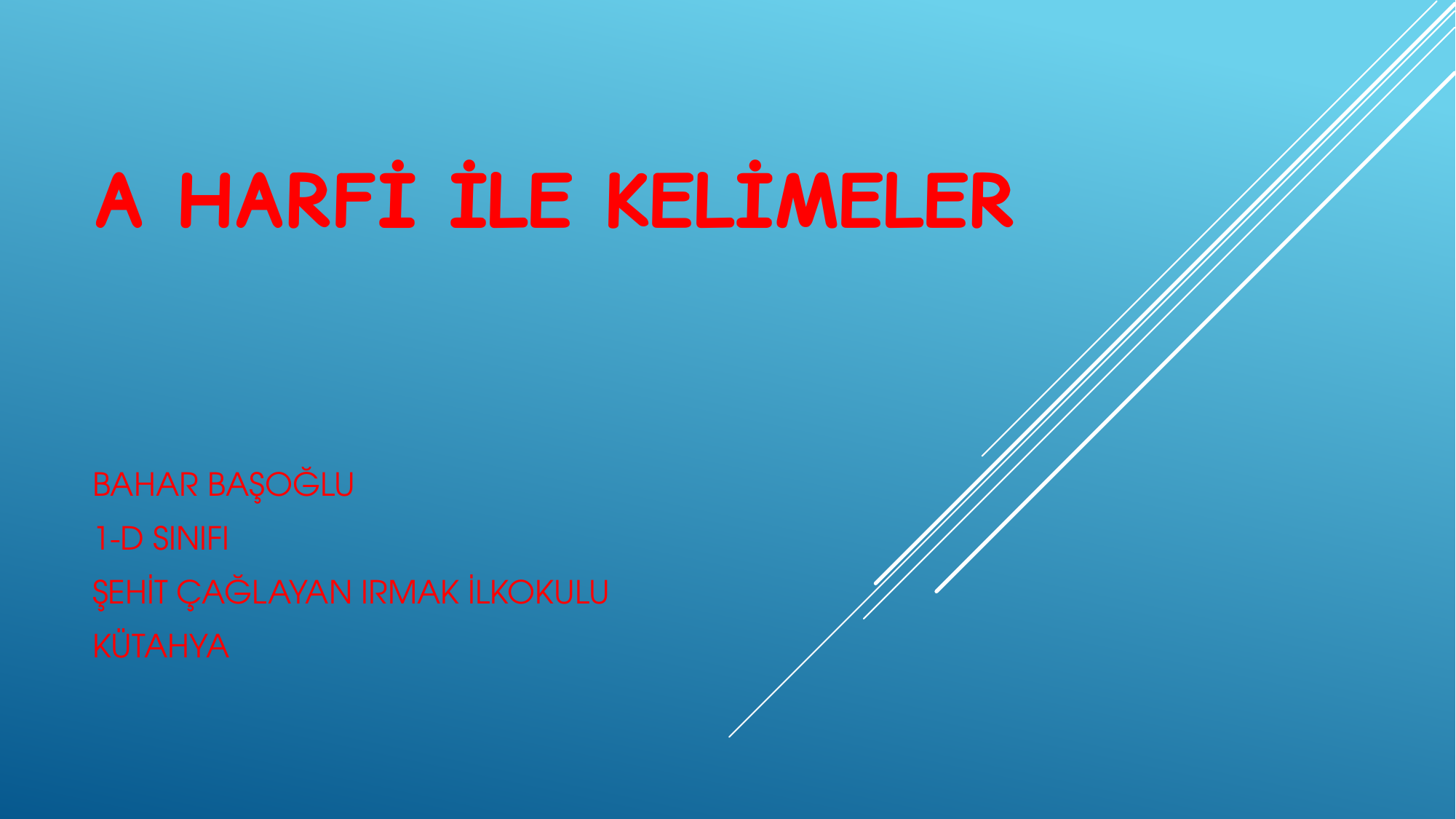

# A HARFİ İLE KELİMELER
BAHAR BAŞOĞLU
1-D SINIFI
ŞEHİT ÇAĞLAYAN IRMAK İLKOKULU
KÜTAHYA